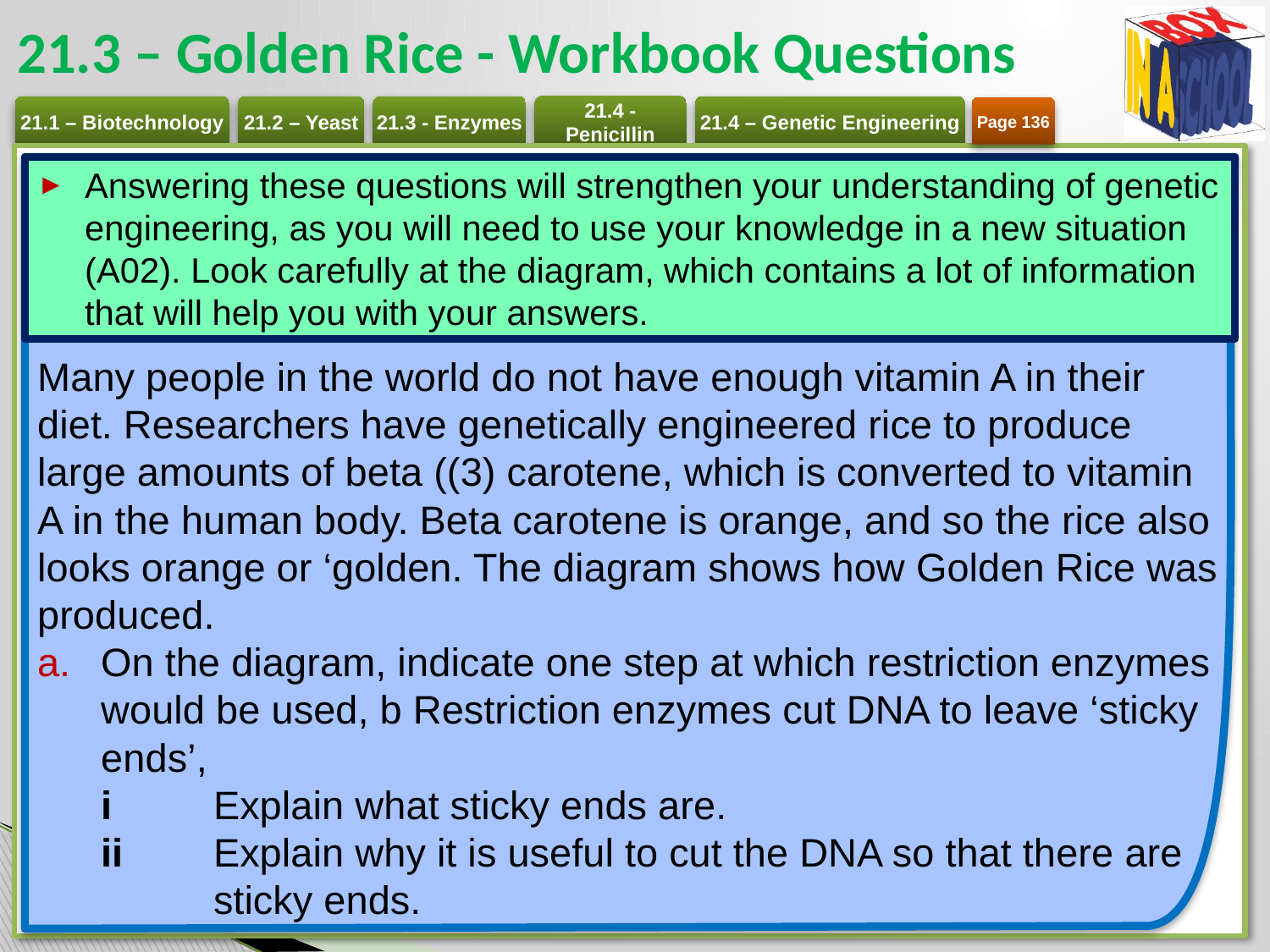

# 21.3 – Golden Rice - Workbook Questions
Page 136

Many people in the world do not have enough vitamin A in their diet. Researchers have genetically engineered rice to produce large amounts of beta ((3) carotene, which is converted to vitamin A in the human body. Beta carotene is orange, and so the rice also looks orange or ‘golden. The diagram shows how Golden Rice was produced.
On the diagram, indicate one step at which restriction enzymes would be used, b Restriction enzymes cut DNA to leave ‘sticky ends’,
i 	Explain what sticky ends are.
ii 	Explain why it is useful to cut the DNA so that there are 	sticky ends.
Answering these questions will strengthen your understanding of genetic engineering, as you will need to use your knowledge in a new situation (A02). Look carefully at the diagram, which contains a lot of information that will help you with your answers.